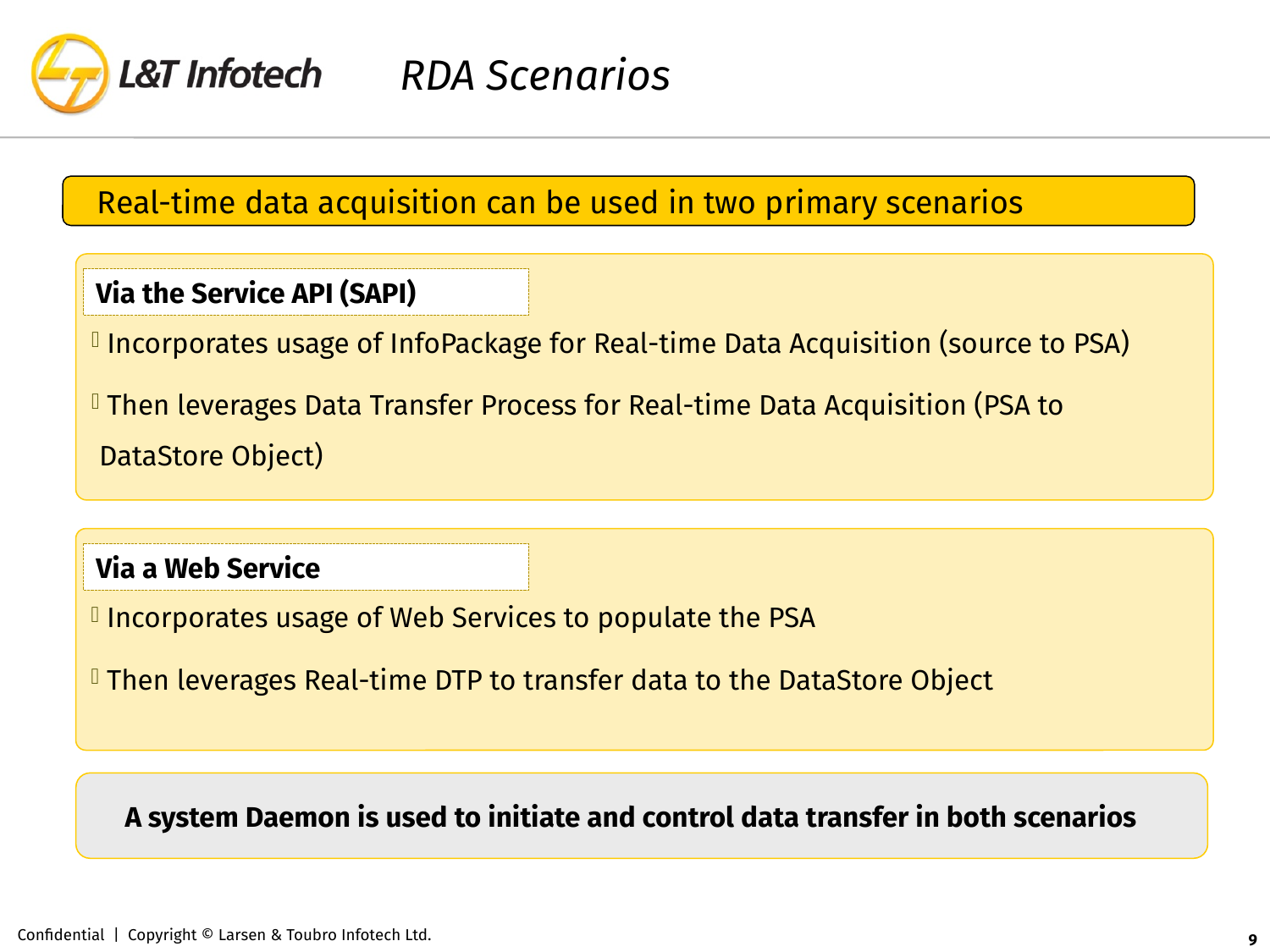

# RDA Scenarios
Real-time data acquisition can be used in two primary scenarios

 Incorporates usage of InfoPackage for Real-time Data Acquisition (source to PSA)
 Then leverages Data Transfer Process for Real-time Data Acquisition (PSA to DataStore Object)
Via the Service API (SAPI)

 Incorporates usage of Web Services to populate the PSA
 Then leverages Real-time DTP to transfer data to the DataStore Object
Via a Web Service
A system Daemon is used to initiate and control data transfer in both scenarios
Confidential  |  Copyright © Larsen & Toubro Infotech Ltd.
9